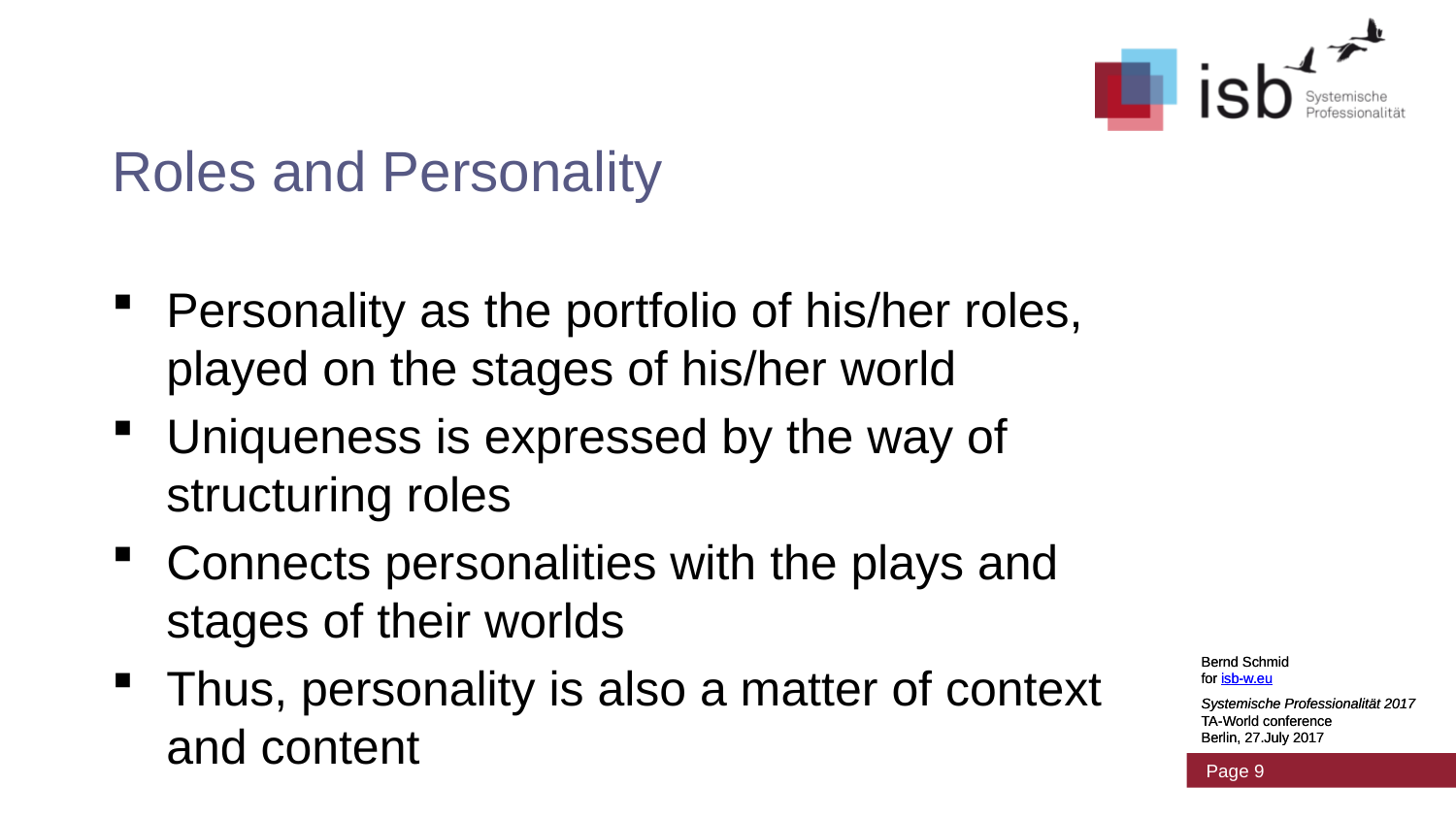

# Roles and Personality
Personality as the portfolio of his/her roles, played on the stages of his/her world
Uniqueness is expressed by the way of structuring roles
Connects personalities with the plays and stages of their worlds
Thus, personality is also a matter of context and content
Bernd Schmid
for isb-w.eu
Systemische Professionalität 2017
TA-World conference
Berlin, 27.July 2017
 Page 9